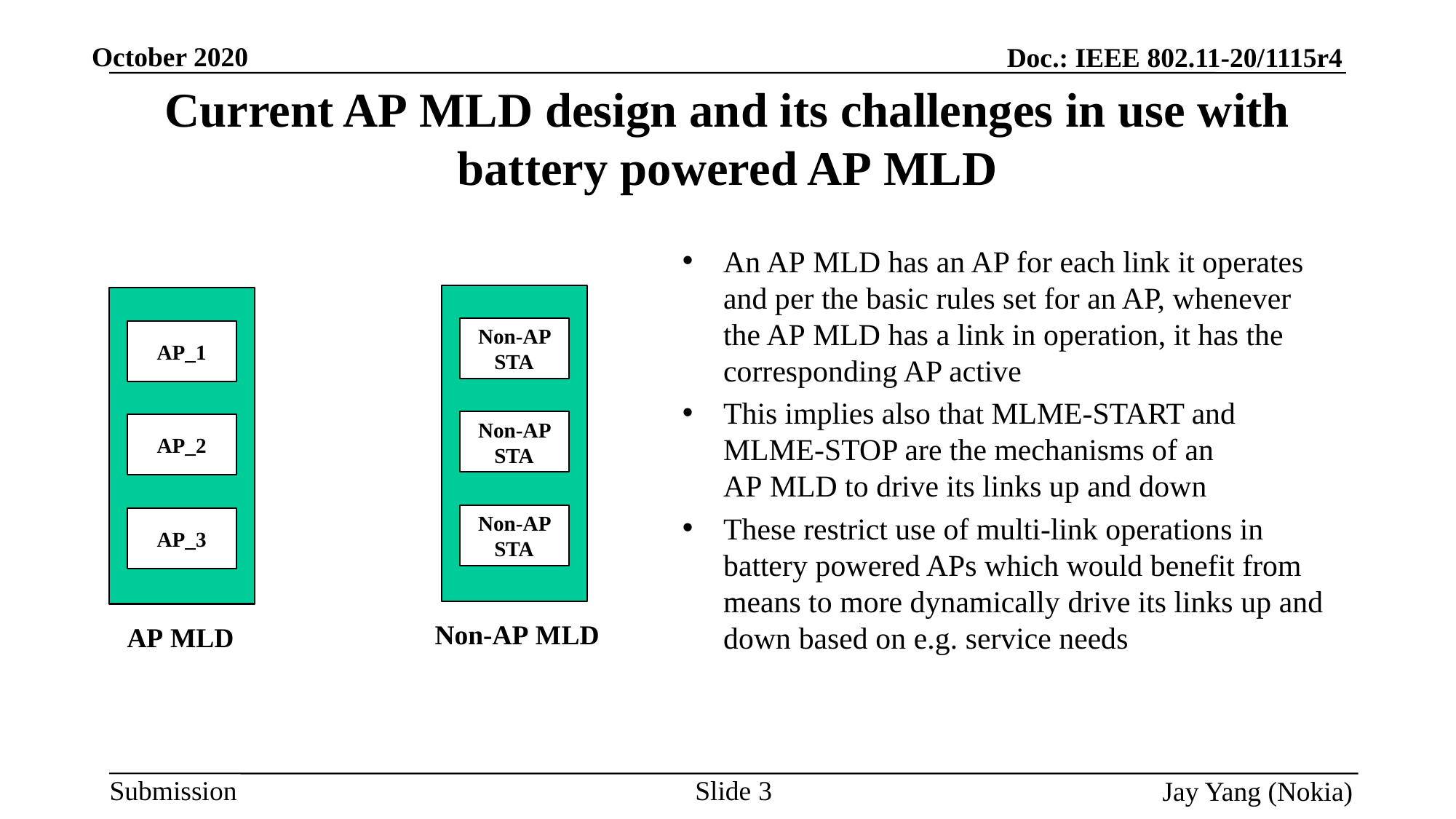

# Current AP MLD design and its challenges in use with battery powered AP MLD
An AP MLD has an AP for each link it operates and per the basic rules set for an AP, whenever the AP MLD has a link in operation, it has the corresponding AP active
This implies also that MLME-START and MLME-STOP are the mechanisms of an AP MLD to drive its links up and down
These restrict use of multi-link operations in battery powered APs which would benefit from means to more dynamically drive its links up and down based on e.g. service needs

Non-AP STA
AP_1
Non-AP STA
AP_2
Non-AP STA
AP_3
Non-AP MLD
AP MLD
Slide 3
 Jay Yang (Nokia)